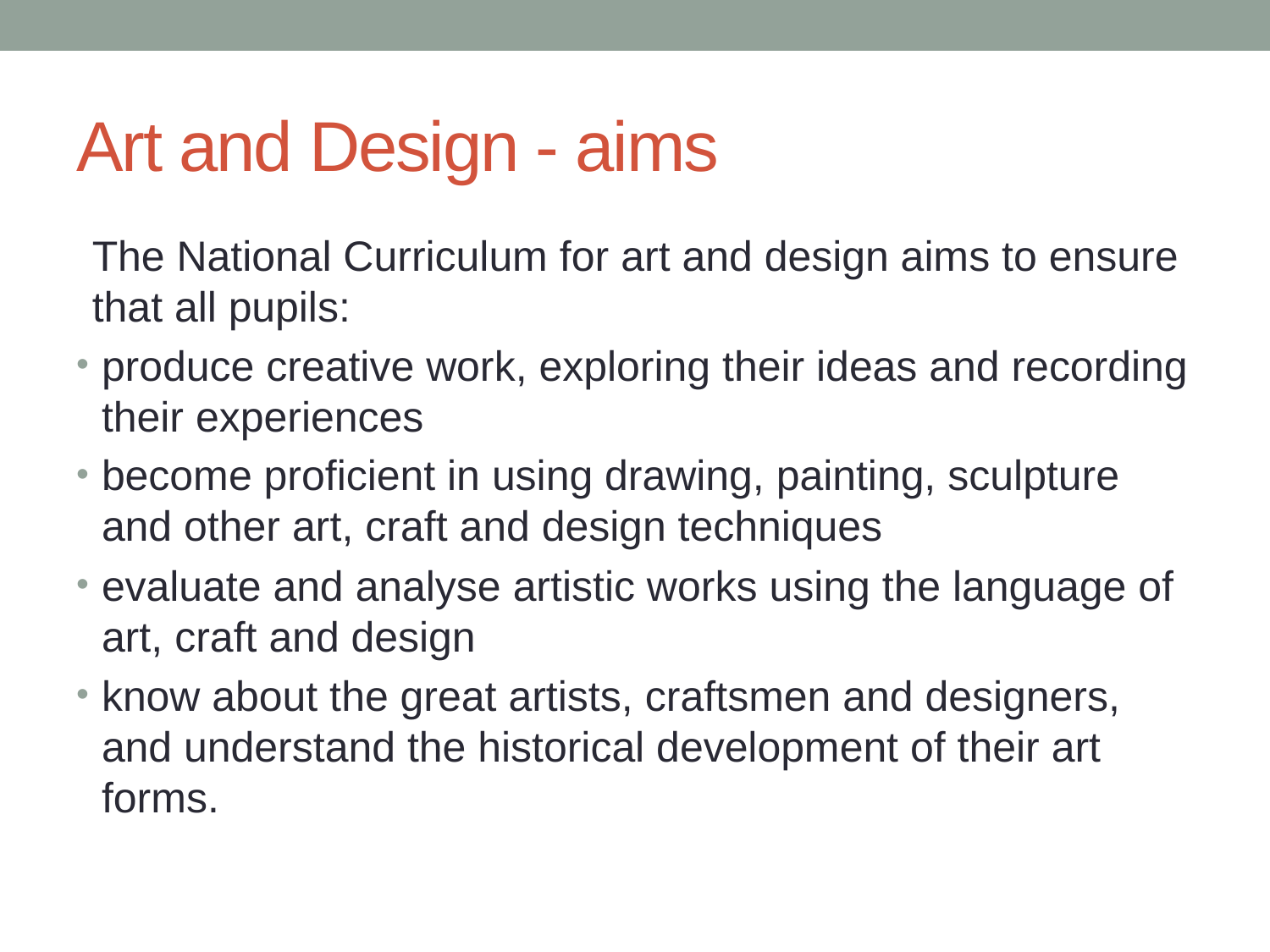

# Art and Design - aims
The National Curriculum for art and design aims to ensure that all pupils:
produce creative work, exploring their ideas and recording their experiences
become proficient in using drawing, painting, sculpture and other art, craft and design techniques
evaluate and analyse artistic works using the language of art, craft and design
know about the great artists, craftsmen and designers, and understand the historical development of their art forms.